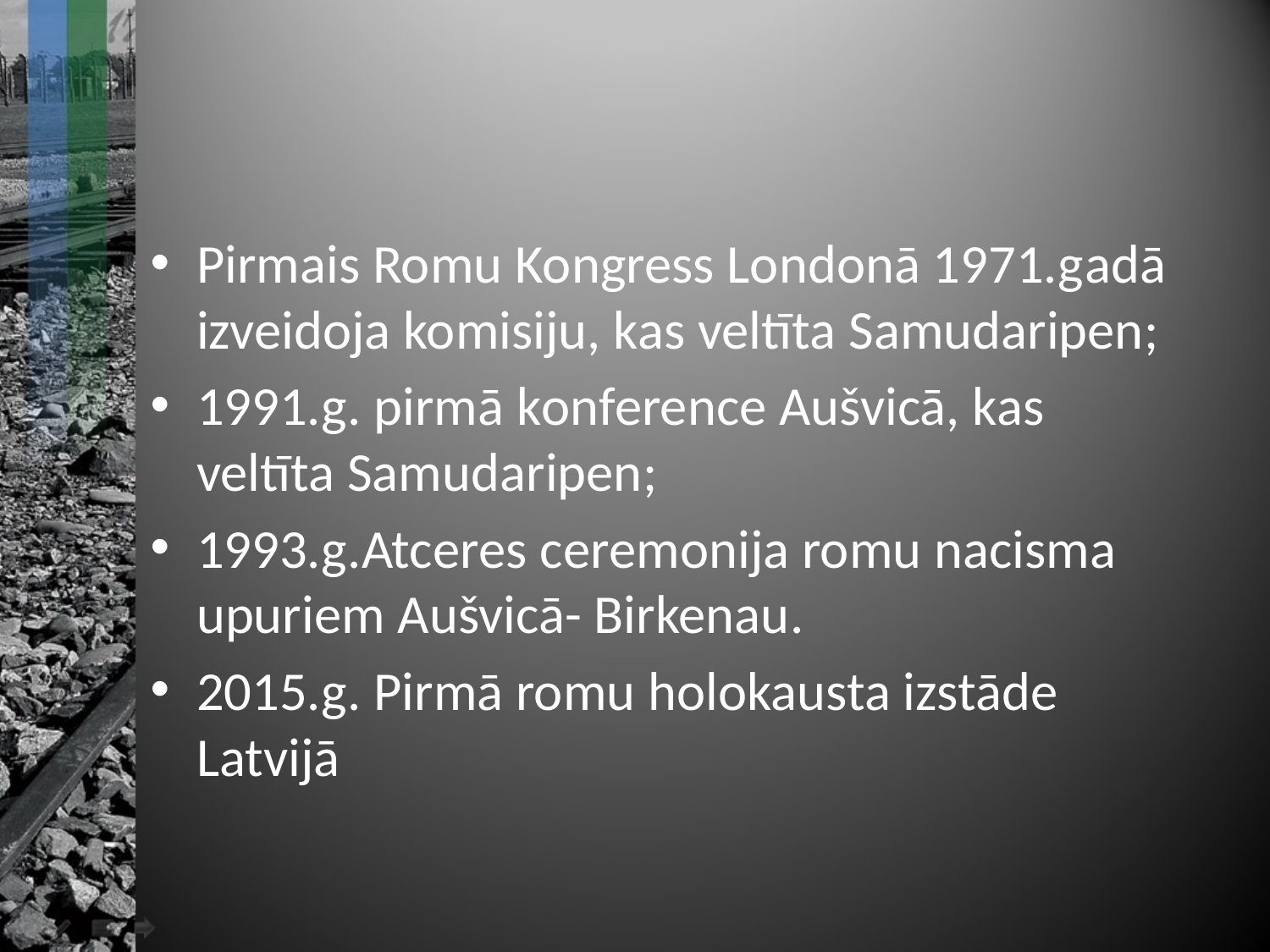

Pirmais Romu Kongress Londonā 1971.gadā izveidoja komisiju, kas veltīta Samudaripen;
1991.g. pirmā konference Aušvicā, kas veltīta Samudaripen;
1993.g.Atceres ceremonija romu nacisma upuriem Aušvicā- Birkenau.
2015.g. Pirmā romu holokausta izstāde Latvijā